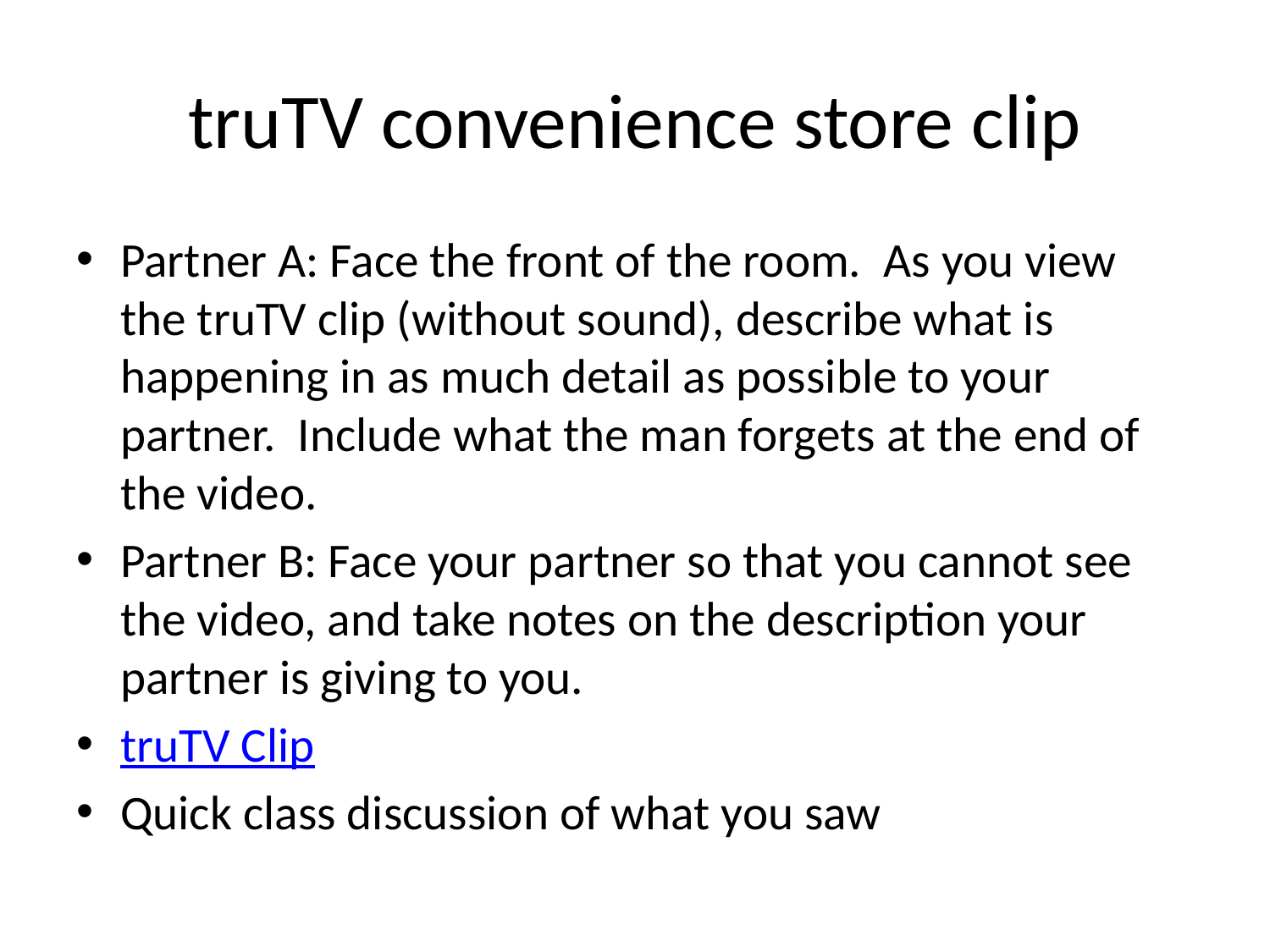

# truTV convenience store clip
Partner A: Face the front of the room.  As you view the truTV clip (without sound), describe what is happening in as much detail as possible to your partner.  Include what the man forgets at the end of the video.
Partner B: Face your partner so that you cannot see the video, and take notes on the description your partner is giving to you.
truTV Clip
Quick class discussion of what you saw